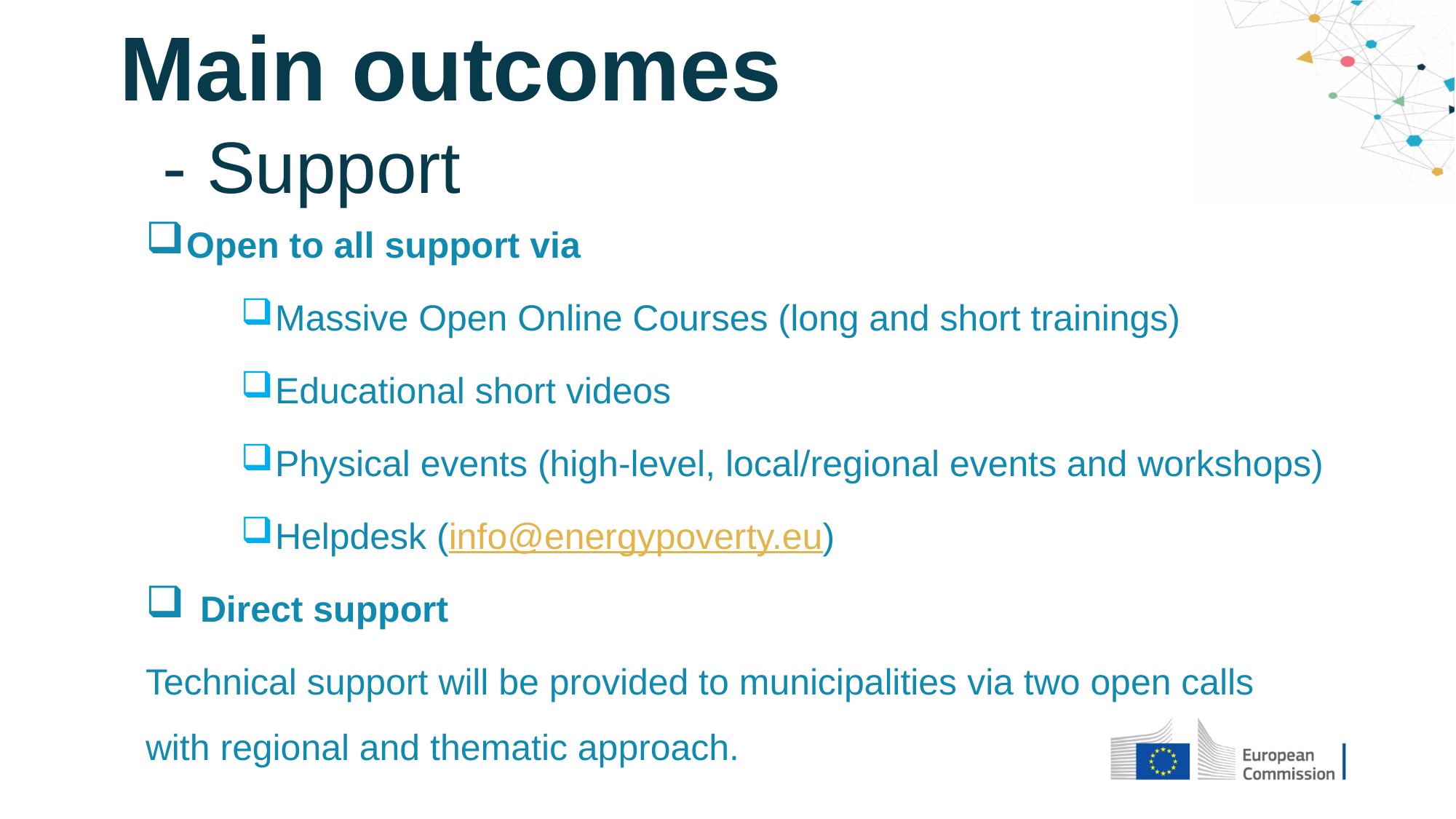

# Main outcomes - Support
Open to all support via
Massive Open Online Courses (long and short trainings)
Educational short videos
Physical events (high-level, local/regional events and workshops)
Helpdesk (info@energypoverty.eu)
Direct support
Technical support will be provided to municipalities via two open calls with regional and thematic approach.